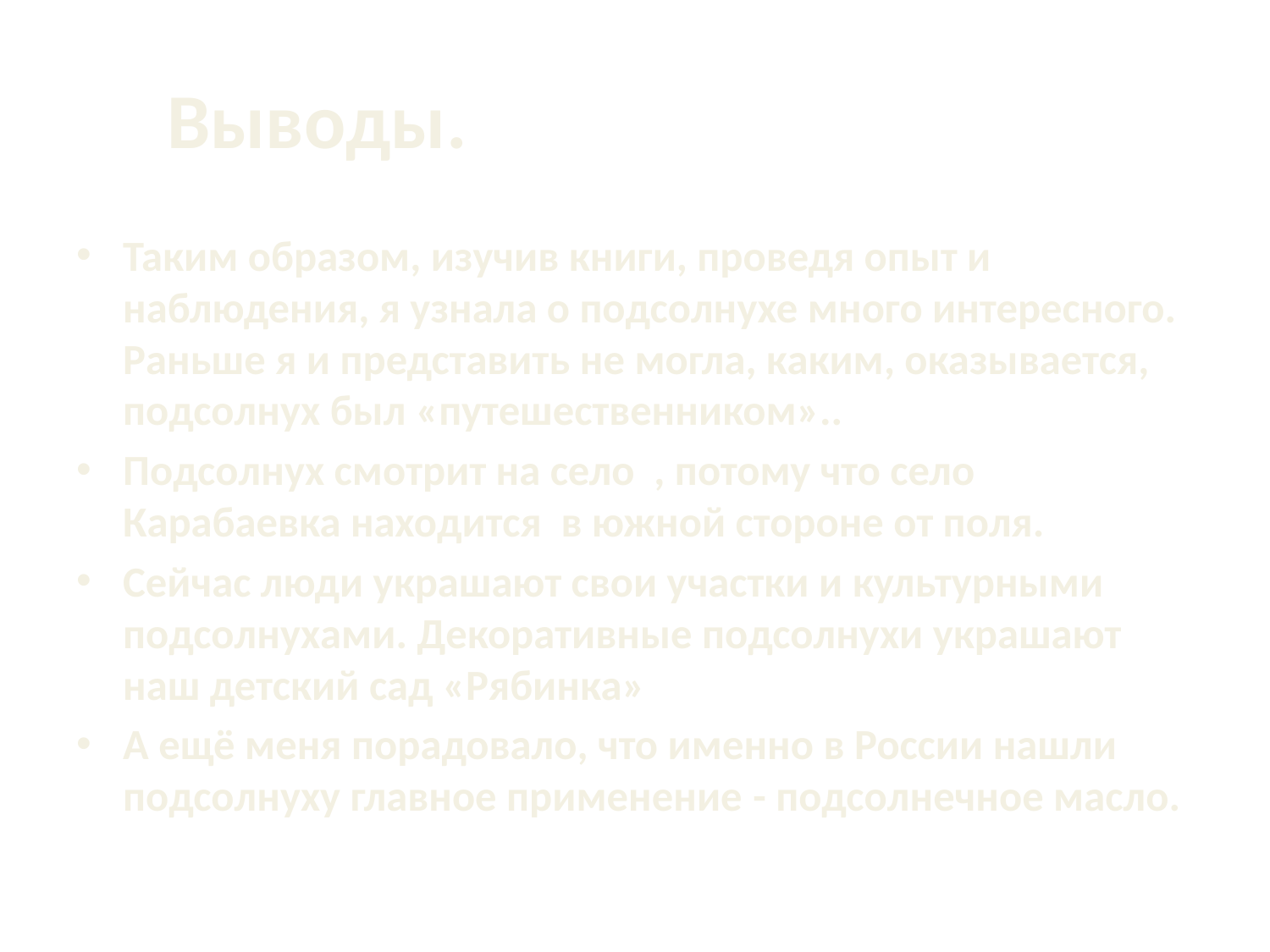

# Выводы.
Таким образом, изучив книги, проведя опыт и наблюдения, я узнала о подсолнухе много интересного. Раньше я и представить не могла, каким, оказывается, подсолнух был «путешественником»..
Подсолнух смотрит на село  , потому что село Карабаевка находится  в южной стороне от поля.
Сейчас люди украшают свои участки и культурными подсолнухами. Декоративные подсолнухи украшают наш детский сад «Рябинка»
А ещё меня порадовало, что именно в России нашли подсолнуху главное применение - подсолнечное масло.